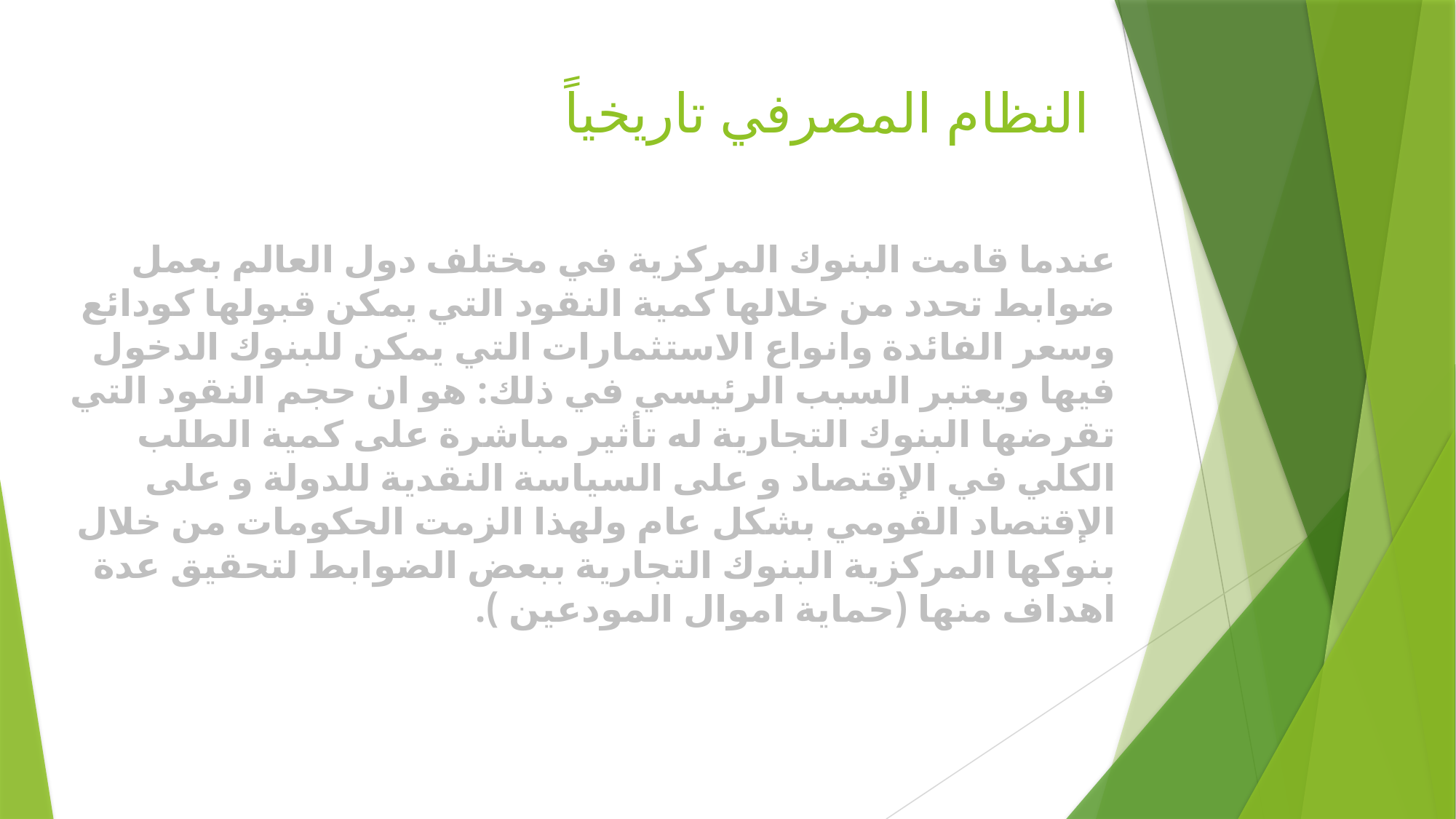

# النظام المصرفي تاريخياً
عندما قامت البنوك المركزية في مختلف دول العالم بعمل ضوابط تحدد من خلالها كمية النقود التي يمكن قبولها كودائع وسعر الفائدة وانواع الاستثمارات التي يمكن للبنوك الدخول فيها ويعتبر السبب الرئيسي في ذلك: هو ان حجم النقود التي تقرضها البنوك التجارية له تأثير مباشرة على كمية الطلب الكلي في الإقتصاد و على السياسة النقدية للدولة و على الإقتصاد القومي بشكل عام ولهذا الزمت الحكومات من خلال بنوكها المركزية البنوك التجارية ببعض الضوابط لتحقيق عدة اهداف منها (حماية اموال المودعين ).